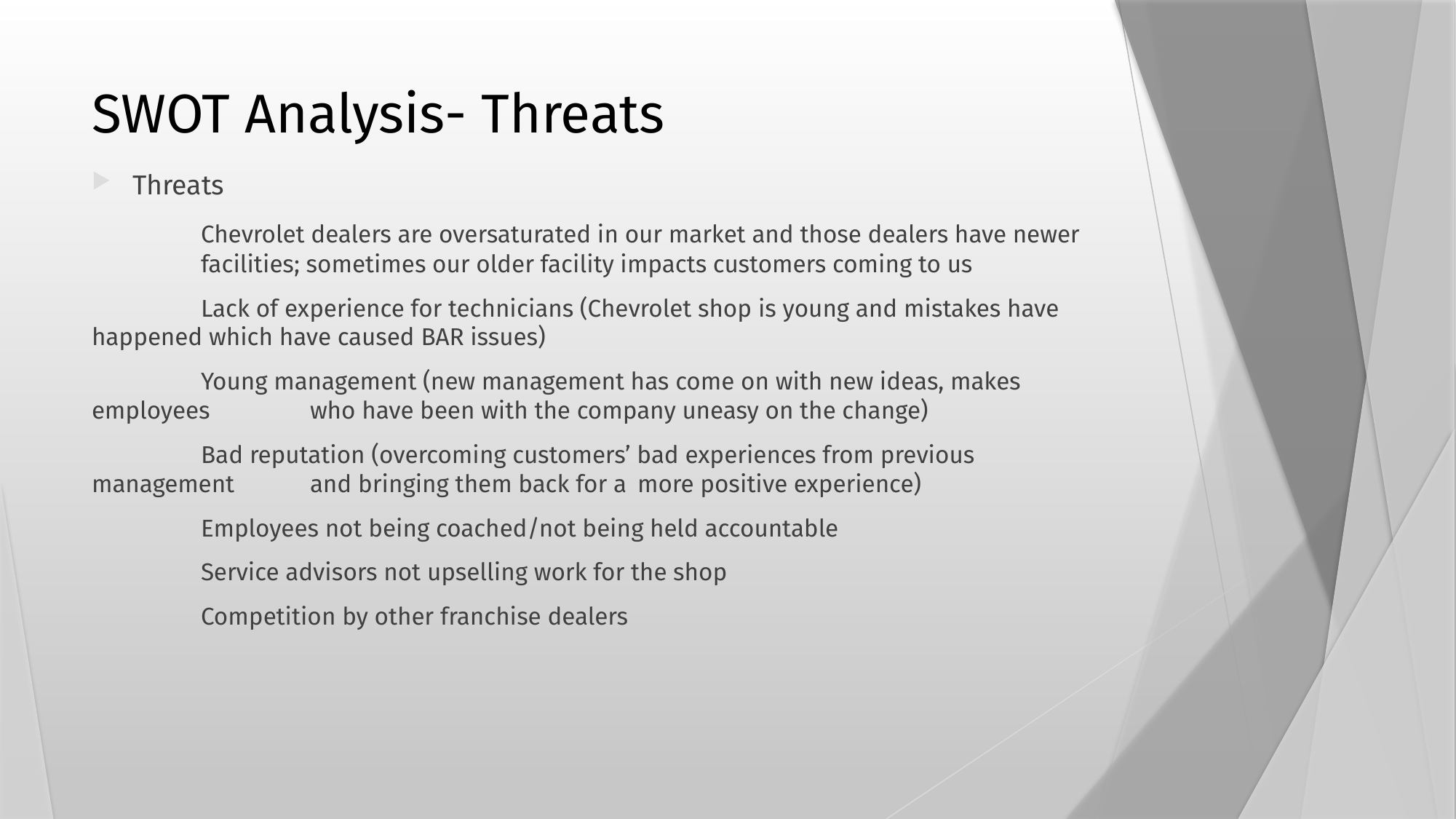

# SWOT Analysis- Threats
Threats
	Chevrolet dealers are oversaturated in our market and those dealers have newer 	facilities; sometimes our older facility impacts customers coming to us
	Lack of experience for technicians (Chevrolet shop is young and mistakes have 	happened which have caused BAR issues)
	Young management (new management has come on with new ideas, makes employees 	who have been with the company uneasy on the change)
	Bad reputation (overcoming customers’ bad experiences from previous management 	and bringing them back for a 	more positive experience)
	Employees not being coached/not being held accountable
	Service advisors not upselling work for the shop
	Competition by other franchise dealers